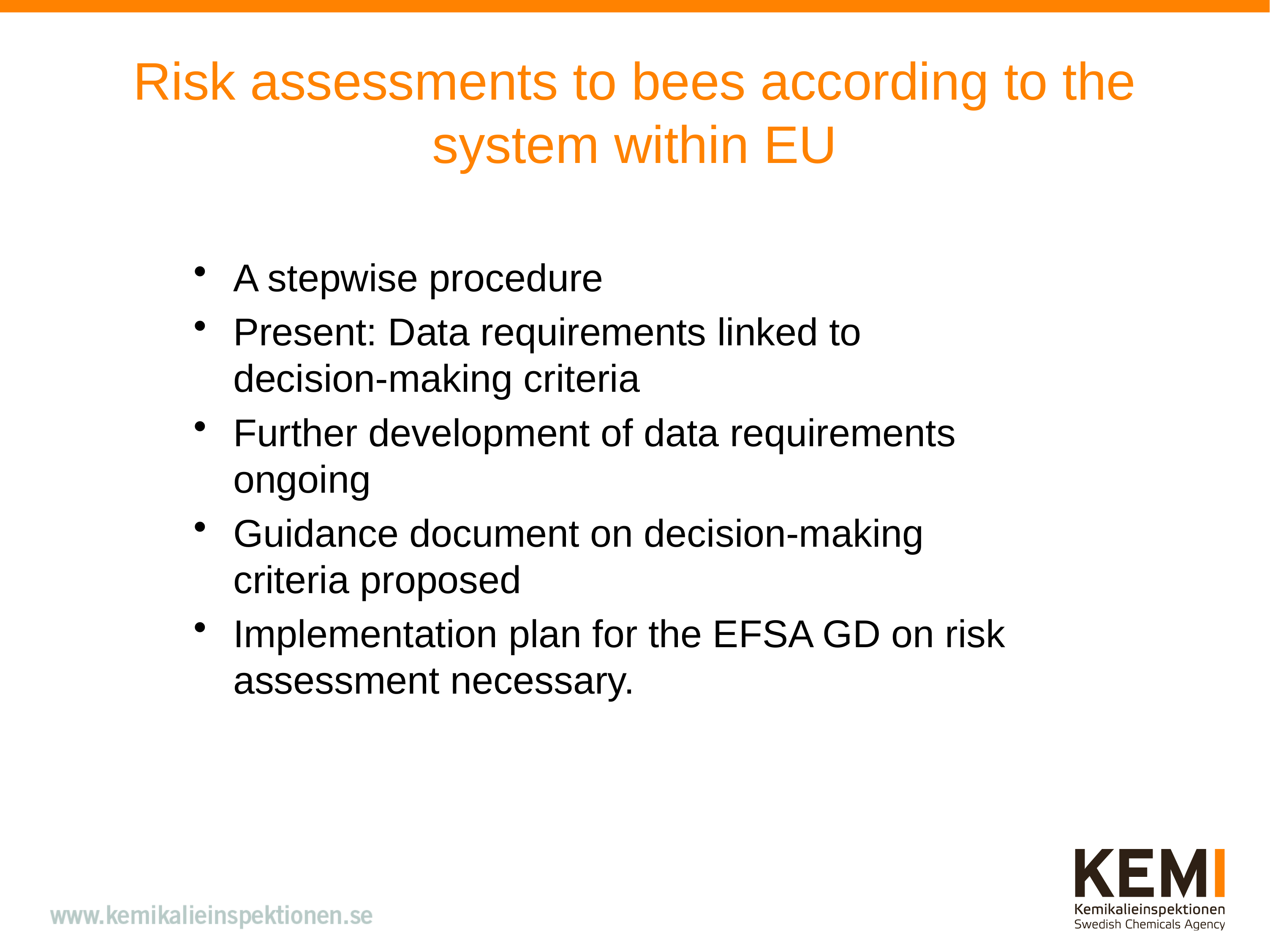

Risk assessments to bees according to the system within EU
A stepwise procedure
Present: Data requirements linked to decision-making criteria
Further development of data requirements ongoing
Guidance document on decision-making criteria proposed
Implementation plan for the EFSA GD on risk assessment necessary.